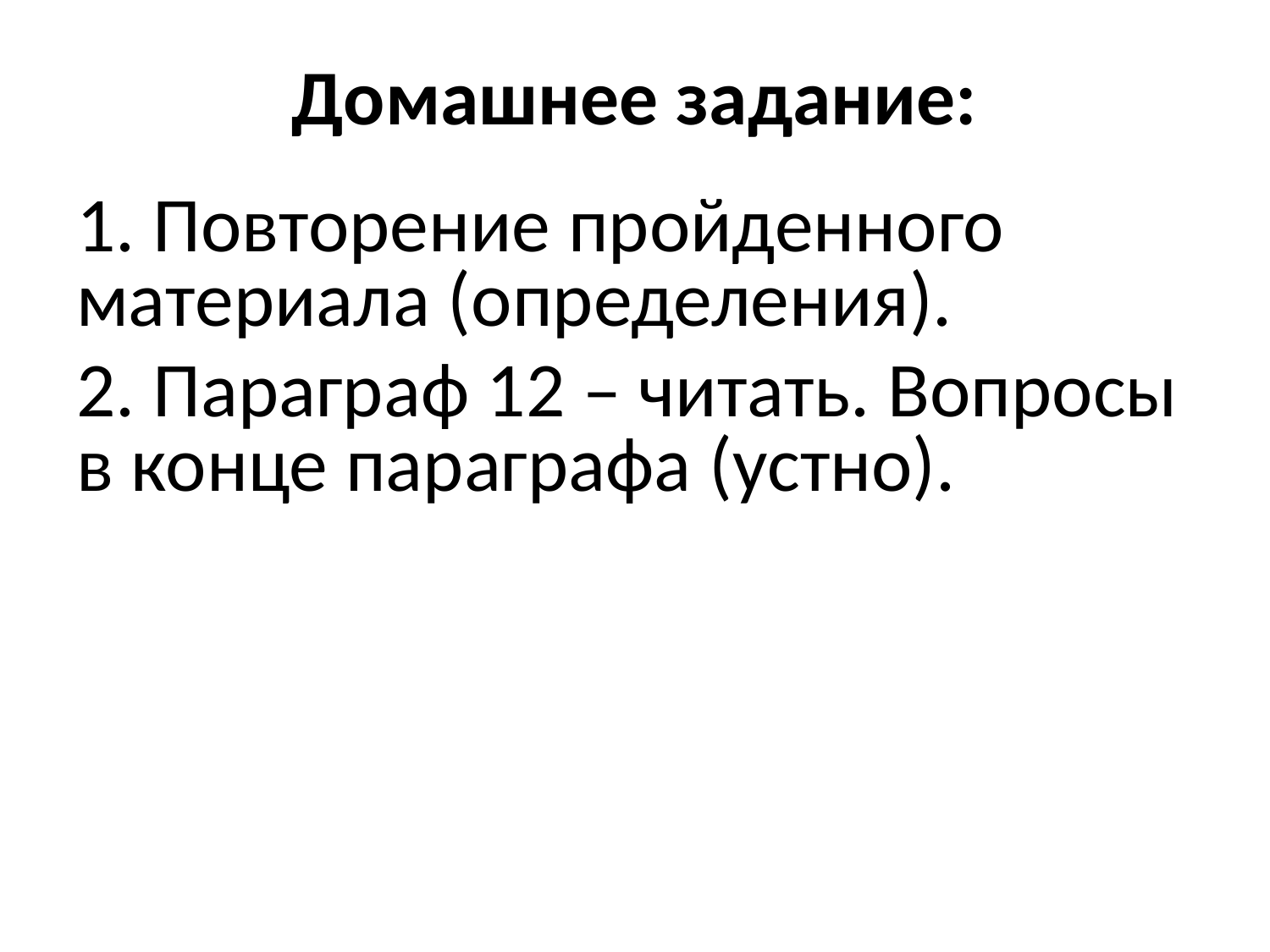

# Домашнее задание:
1. Повторение пройденного материала (определения).
2. Параграф 12 – читать. Вопросы в конце параграфа (устно).